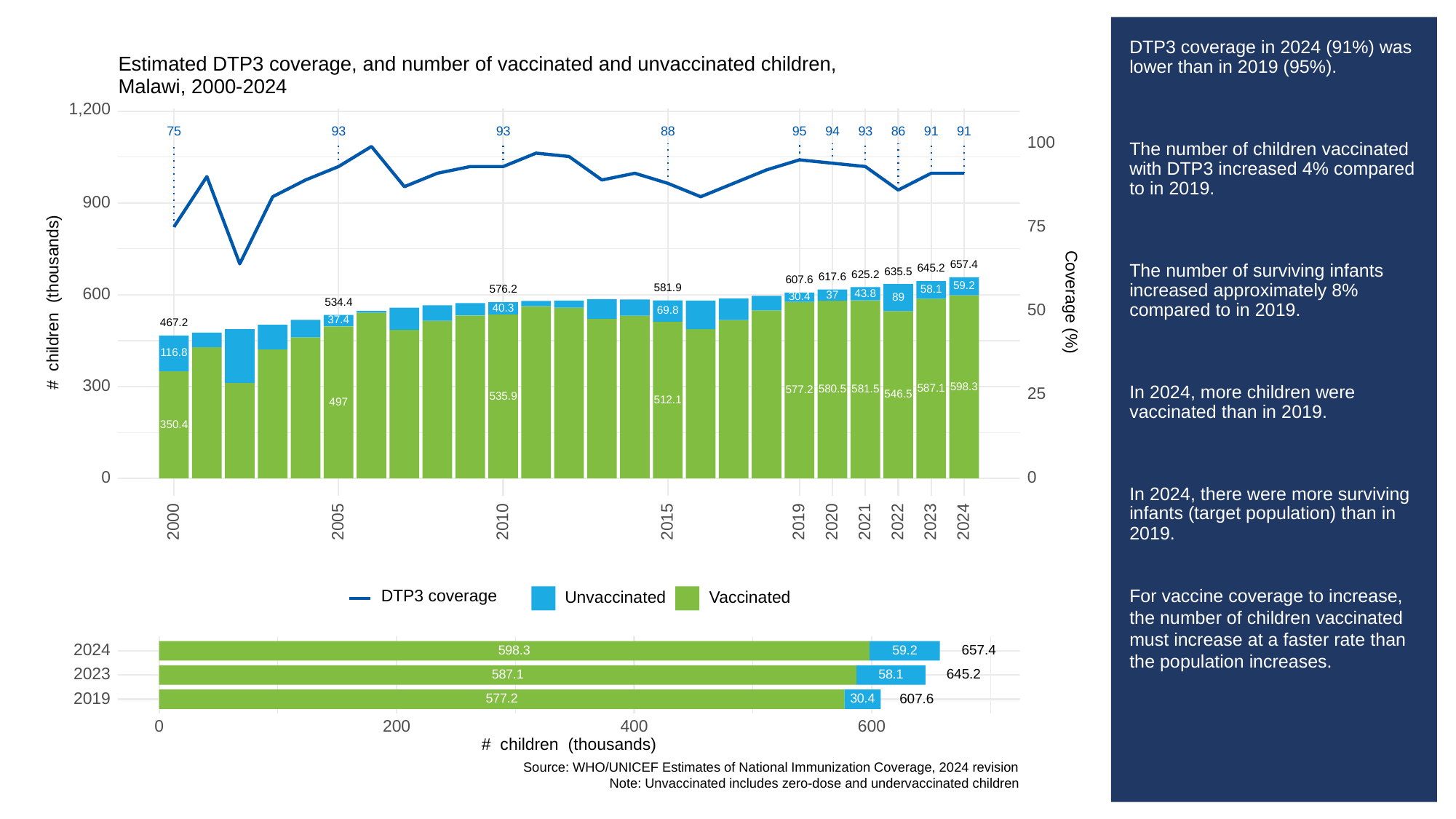

# DTP3 coverage in 2024 (91%) was lower than in 2019 (95%).

The number of children vaccinated with DTP3 increased 4% compared to in 2019.

The number of surviving infants increased approximately 8% compared to in 2019.

In 2024, more children were vaccinated than in 2019.

In 2024, there were more surviving infants (target population) than in 2019.

For vaccine coverage to increase, the number of children vaccinated must increase at a faster rate than the population increases.

Estimated DTP3 coverage, and number of vaccinated and unvaccinated children,
Malawi, 2000-2024
1,200

93
93
93
88
95
94
86
91
91
75
100

900

75

657.4
645.2
635.5
625.2
617.6
607.6

59.2

581.9
58.1
576.2

600

43.8
37

30.4
89
#  children  (thousands)
Coverage (%)

534.4

40.3
50

69.8

37.4

467.2

116.8

300
598.3

587.1
581.5
580.5
577.2

25
546.5
535.9
512.1
497
350.4

0
0

2023
2000
2005
2010
2015
2019
2020
2021
2022
2024

DTP3 coverage
Unvaccinated
Vaccinated

2024
657.4
598.3
59.2

2023
645.2
587.1
58.1

2019
607.6
30.4
577.2

0
200
400
600
#  children  (thousands)
Source: WHO/UNICEF Estimates of National Immunization Coverage, 2024 revision
Note: Unvaccinated includes zero-dose and undervaccinated children